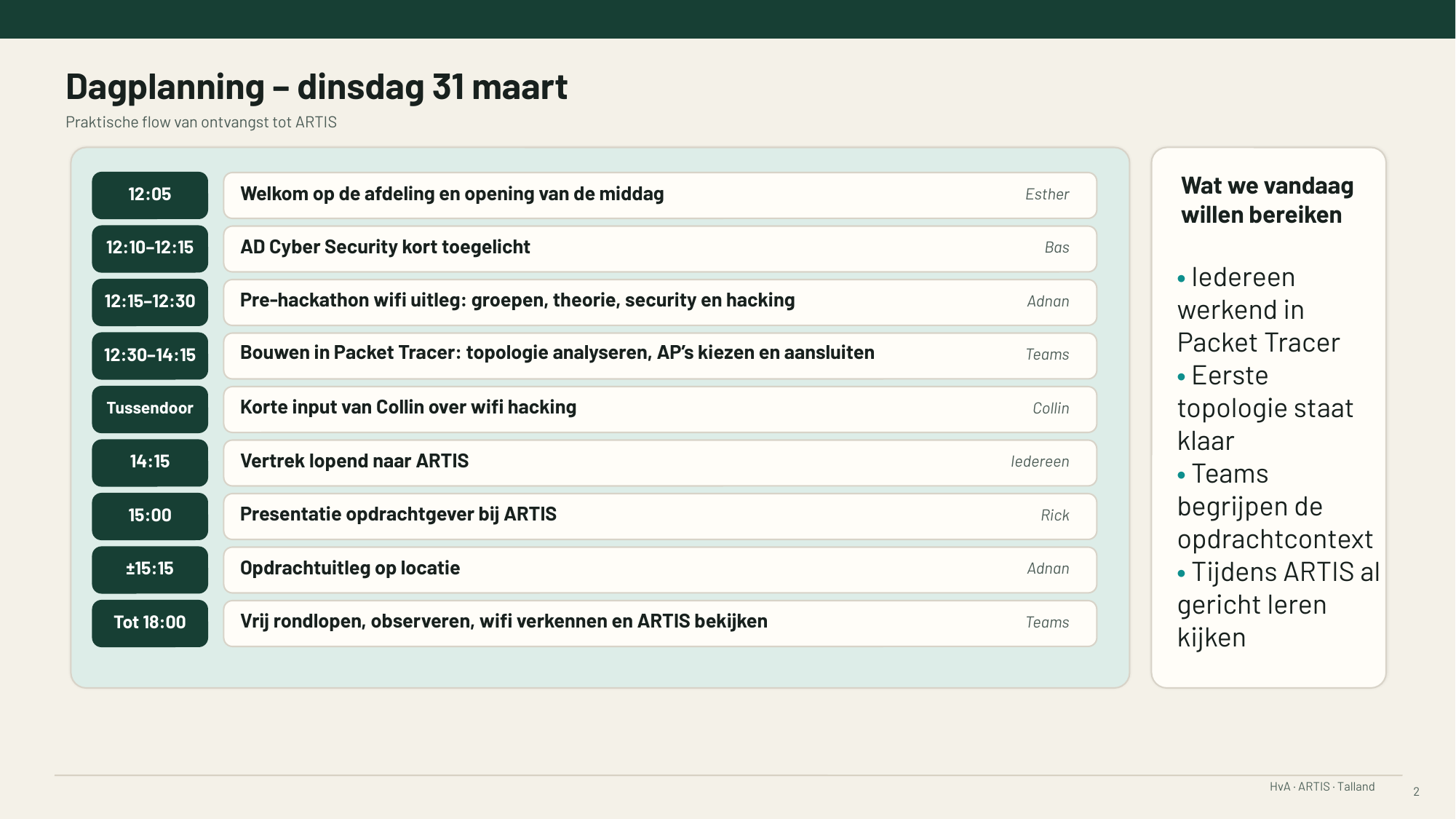

Dagplanning – dinsdag 31 maart
Praktische flow van ontvangst tot ARTIS

Wat we vandaag willen bereiken
Welkom op de afdeling en opening van de middag
12:05
Esther

AD Cyber Security kort toegelicht
12:10–12:15
Bas
• Iedereen werkend in Packet Tracer
• Eerste topologie staat klaar
• Teams begrijpen de opdrachtcontext
• Tijdens ARTIS al gericht leren kijken

Pre-hackathon wifi uitleg: groepen, theorie, security en hacking
12:15–12:30
Adnan

Bouwen in Packet Tracer: topologie analyseren, AP’s kiezen en aansluiten
12:30–14:15
Teams

Korte input van Collin over wifi hacking
Tussendoor
Collin

Vertrek lopend naar ARTIS
14:15
Iedereen

Presentatie opdrachtgever bij ARTIS
15:00
Rick

Opdrachtuitleg op locatie
±15:15
Adnan

Vrij rondlopen, observeren, wifi verkennen en ARTIS bekijken
Tot 18:00
Teams
2